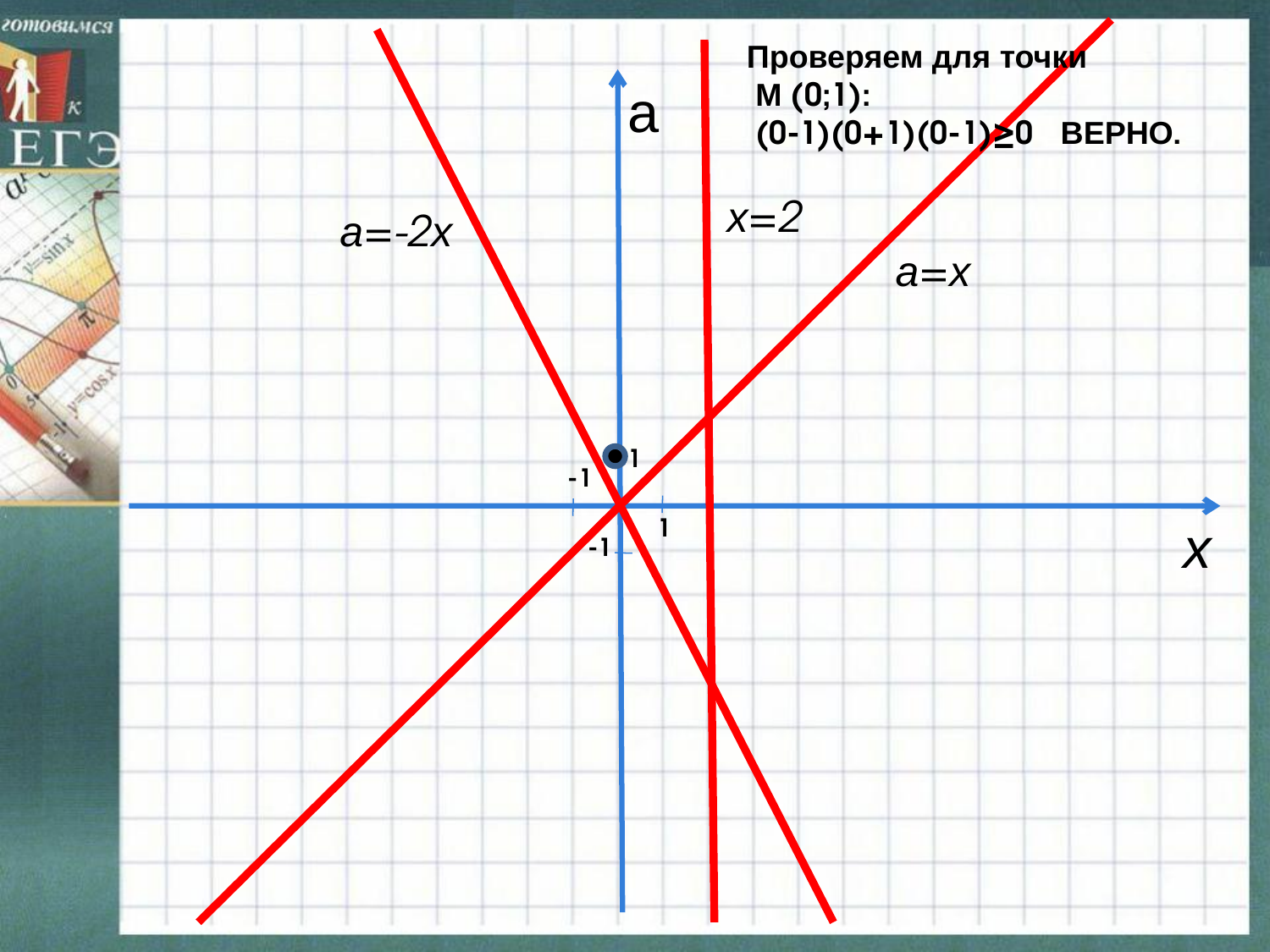

а
х=2
а=-2х
а=х
1
-1
1
х
-1
Проверяем для точки
 М (0;1):
 (0-1)(0+1)(0-1)≥0   ВЕРНО.